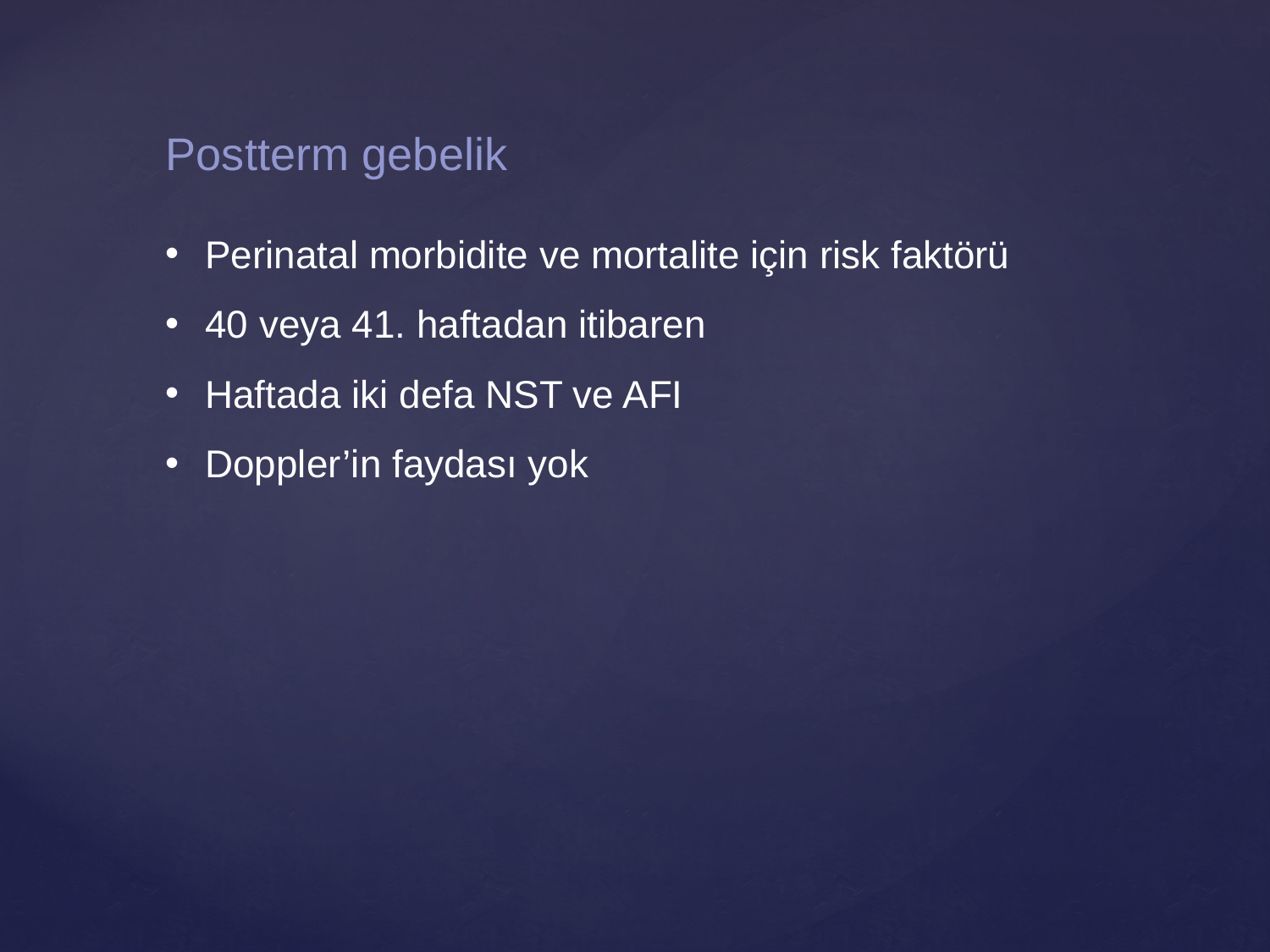

Postterm gebelik
Perinatal morbidite ve mortalite için risk faktörü
40 veya 41. haftadan itibaren
Haftada iki defa NST ve AFI
Doppler’in faydası yok